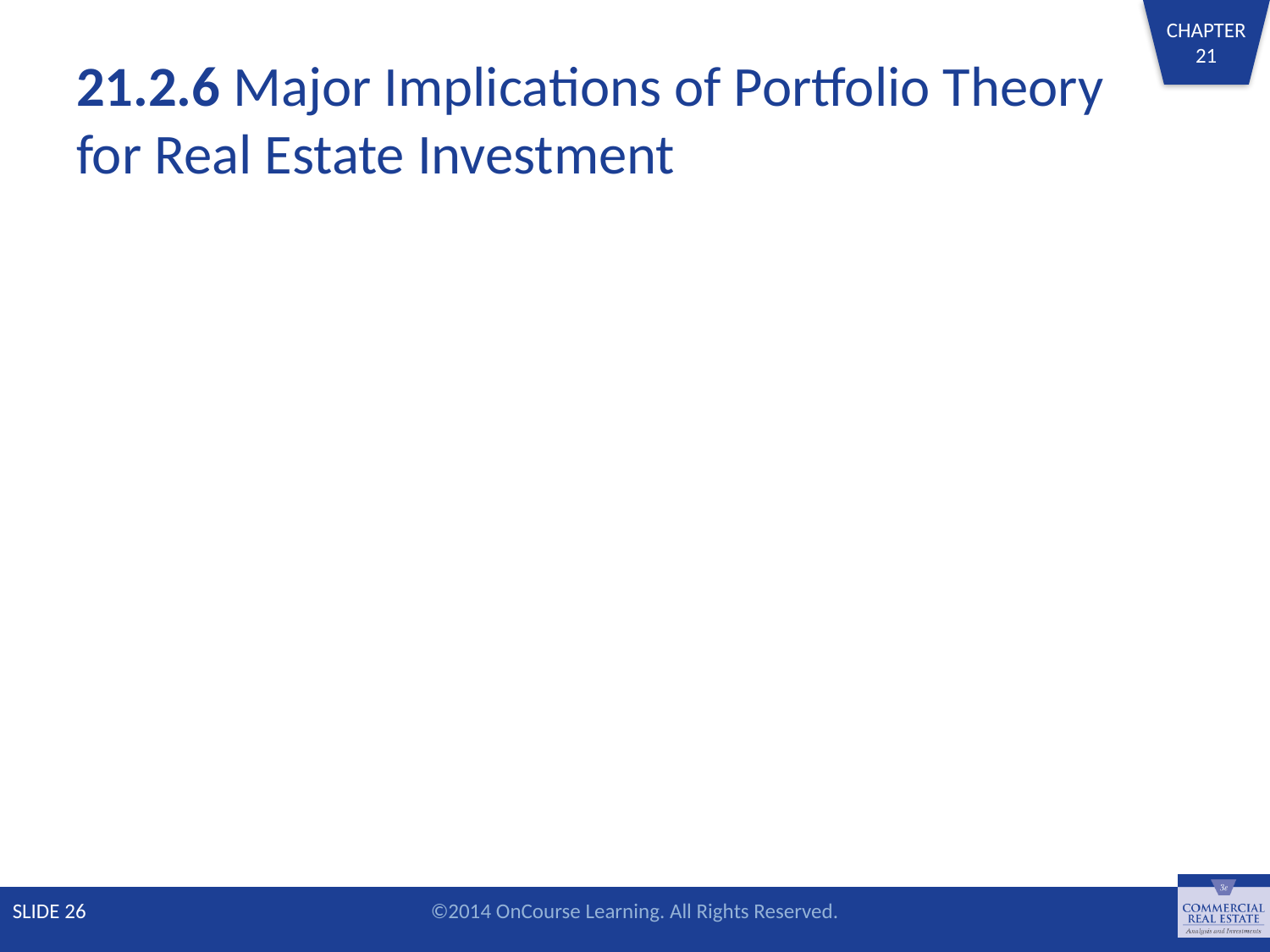

# 21.2.6 Major Implications of Portfolio Theory for Real Estate Investment

SLIDE 26